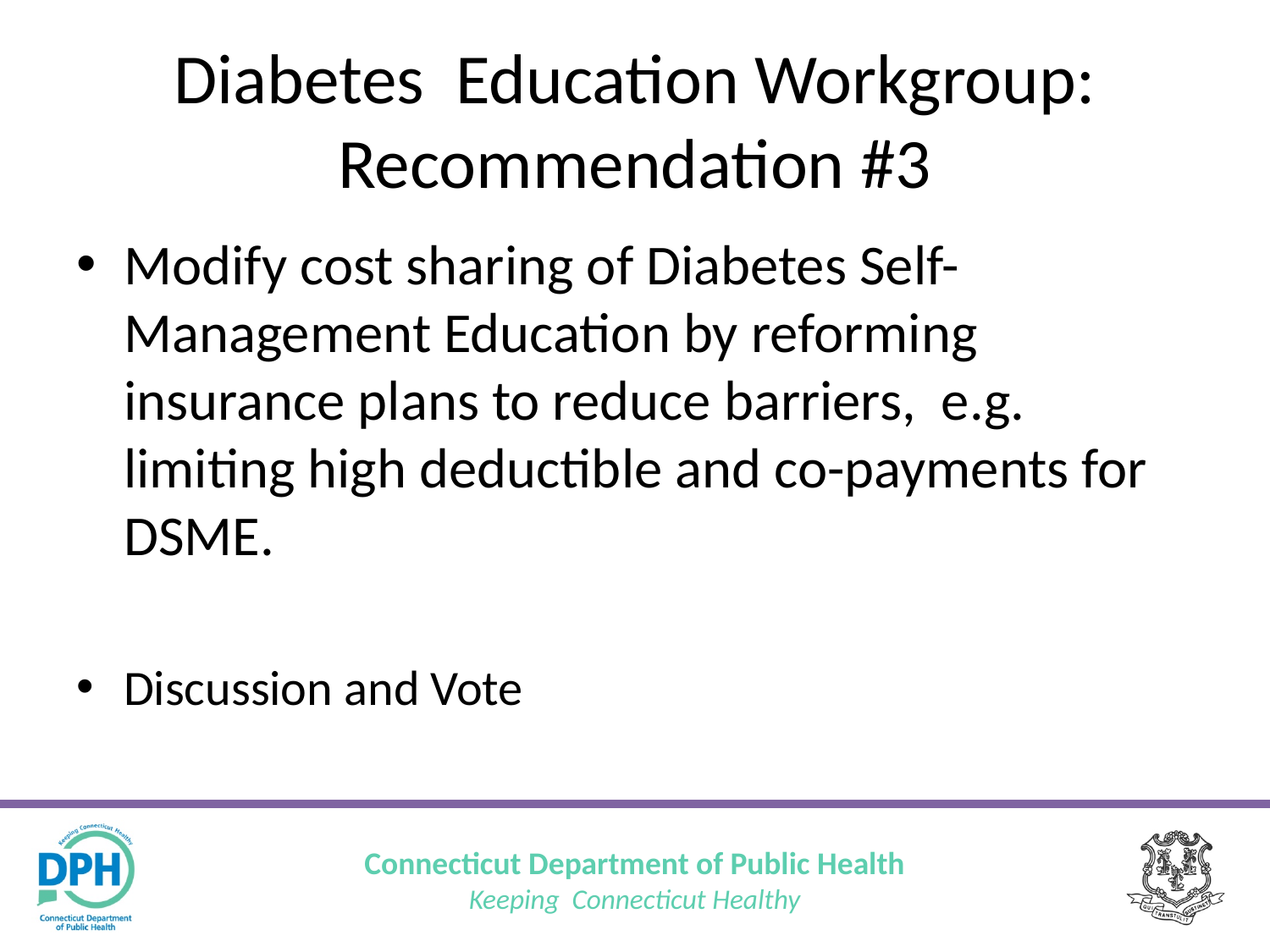

# Diabetes  Education Workgroup: Recommendation #3
Modify cost sharing of Diabetes Self- Management Education by reforming insurance plans to reduce barriers,  e.g. limiting high deductible and co-payments for DSME.

Discussion and Vote